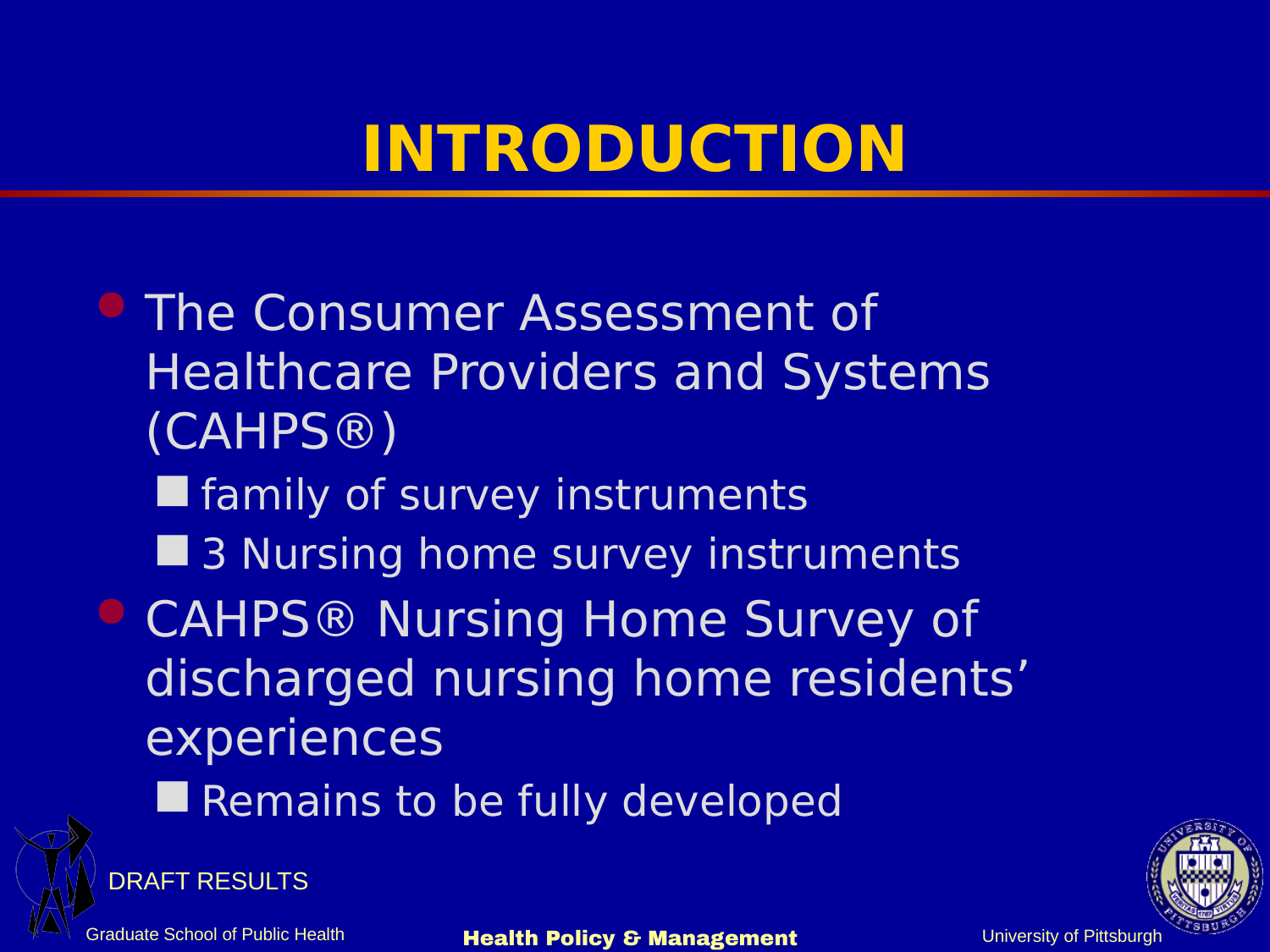

# INTRODUCTION
The Consumer Assessment of Healthcare Providers and Systems (CAHPS®)
family of survey instruments
3 Nursing home survey instruments
CAHPS® Nursing Home Survey of discharged nursing home residents’ experiences
Remains to be fully developed
DRAFT RESULTS